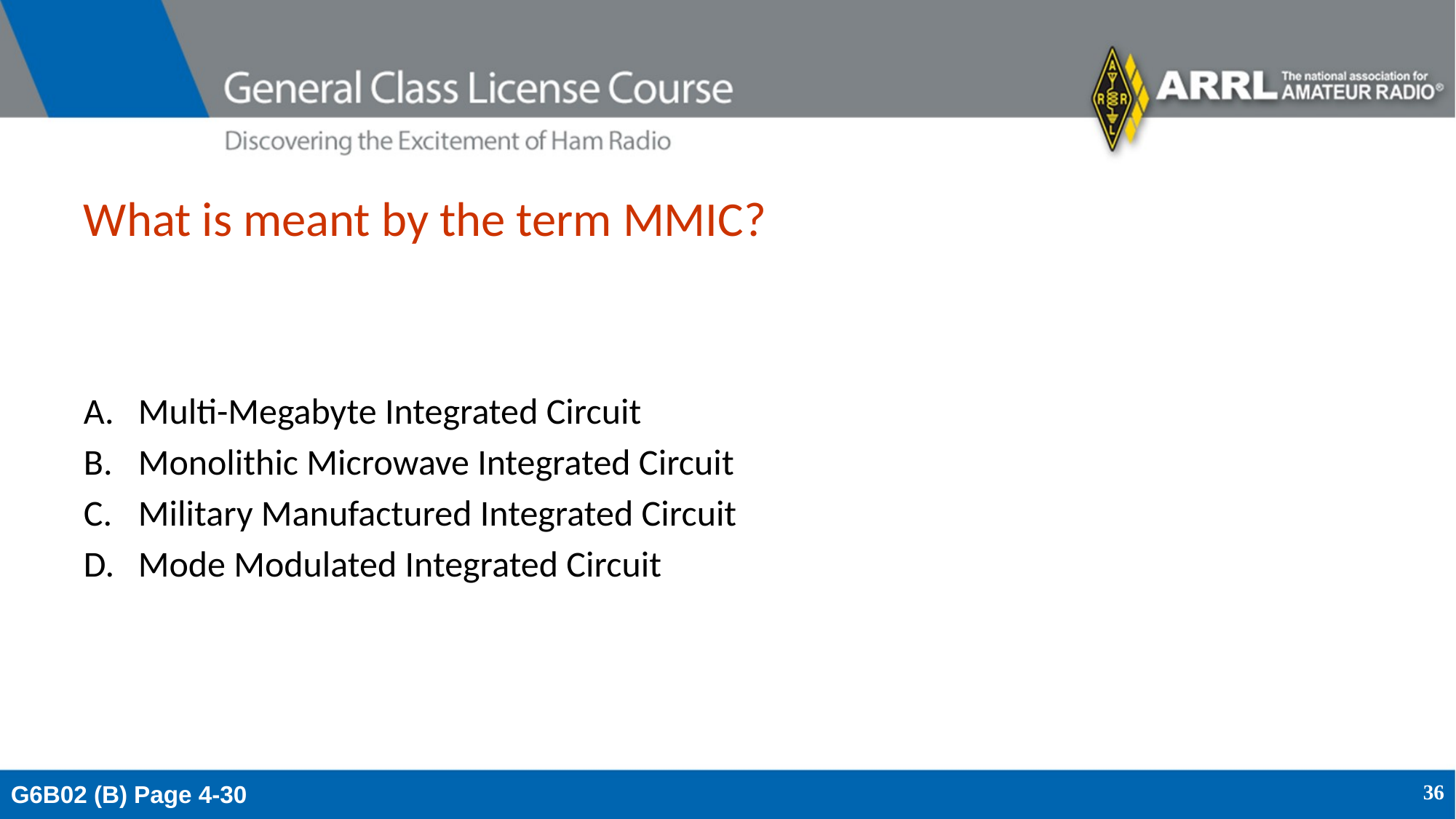

# What is meant by the term MMIC?
Multi-Megabyte Integrated Circuit
Monolithic Microwave Integrated Circuit
Military Manufactured Integrated Circuit
Mode Modulated Integrated Circuit
G6B02 (B) Page 4-30
36